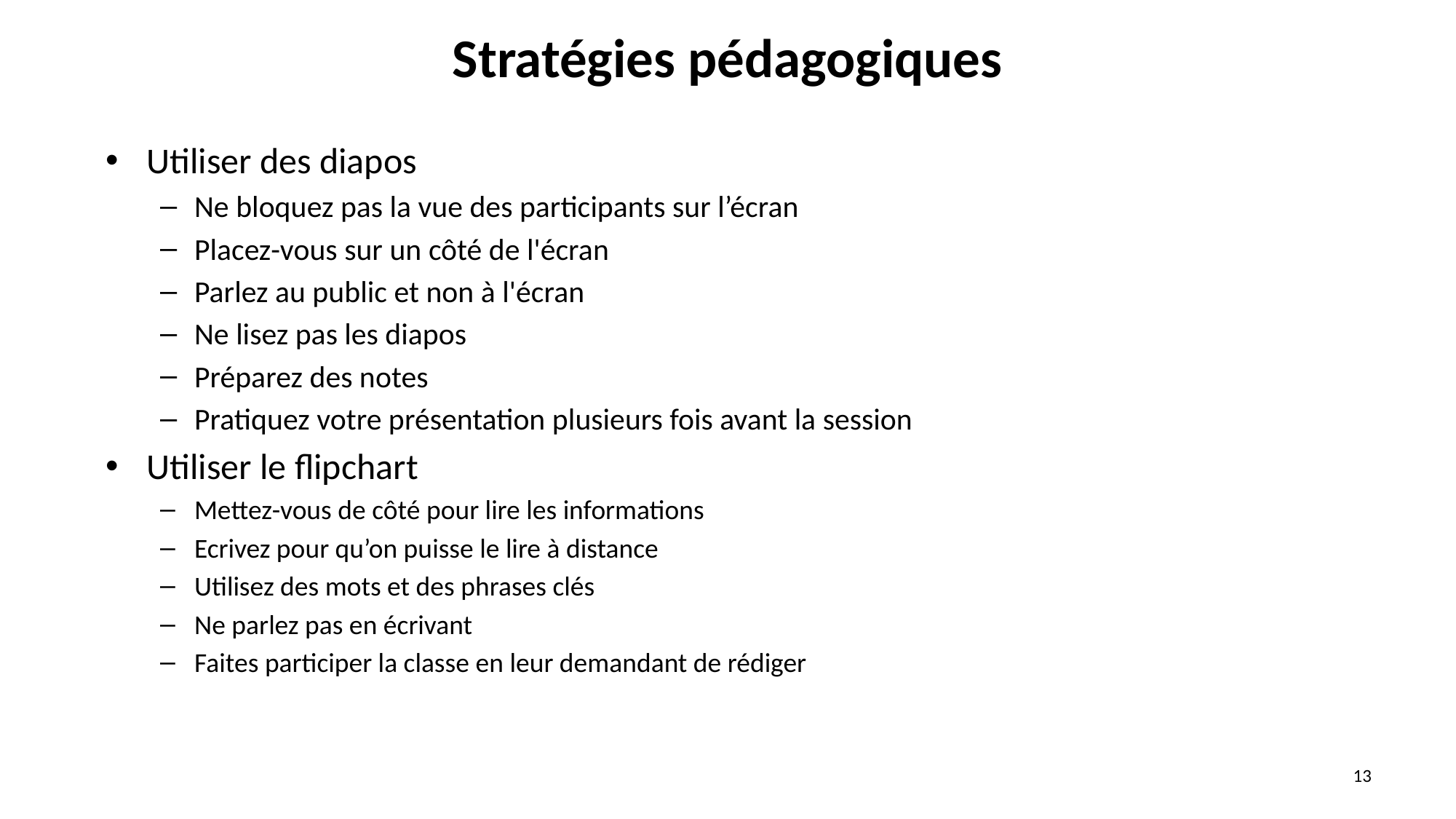

# Stratégies pédagogiques
Utiliser des diapos
Ne bloquez pas la vue des participants sur l’écran
Placez-vous sur un côté de l'écran
Parlez au public et non à l'écran
Ne lisez pas les diapos
Préparez des notes
Pratiquez votre présentation plusieurs fois avant la session
Utiliser le flipchart
Mettez-vous de côté pour lire les informations
Ecrivez pour qu’on puisse le lire à distance
Utilisez des mots et des phrases clés
Ne parlez pas en écrivant
Faites participer la classe en leur demandant de rédiger

13